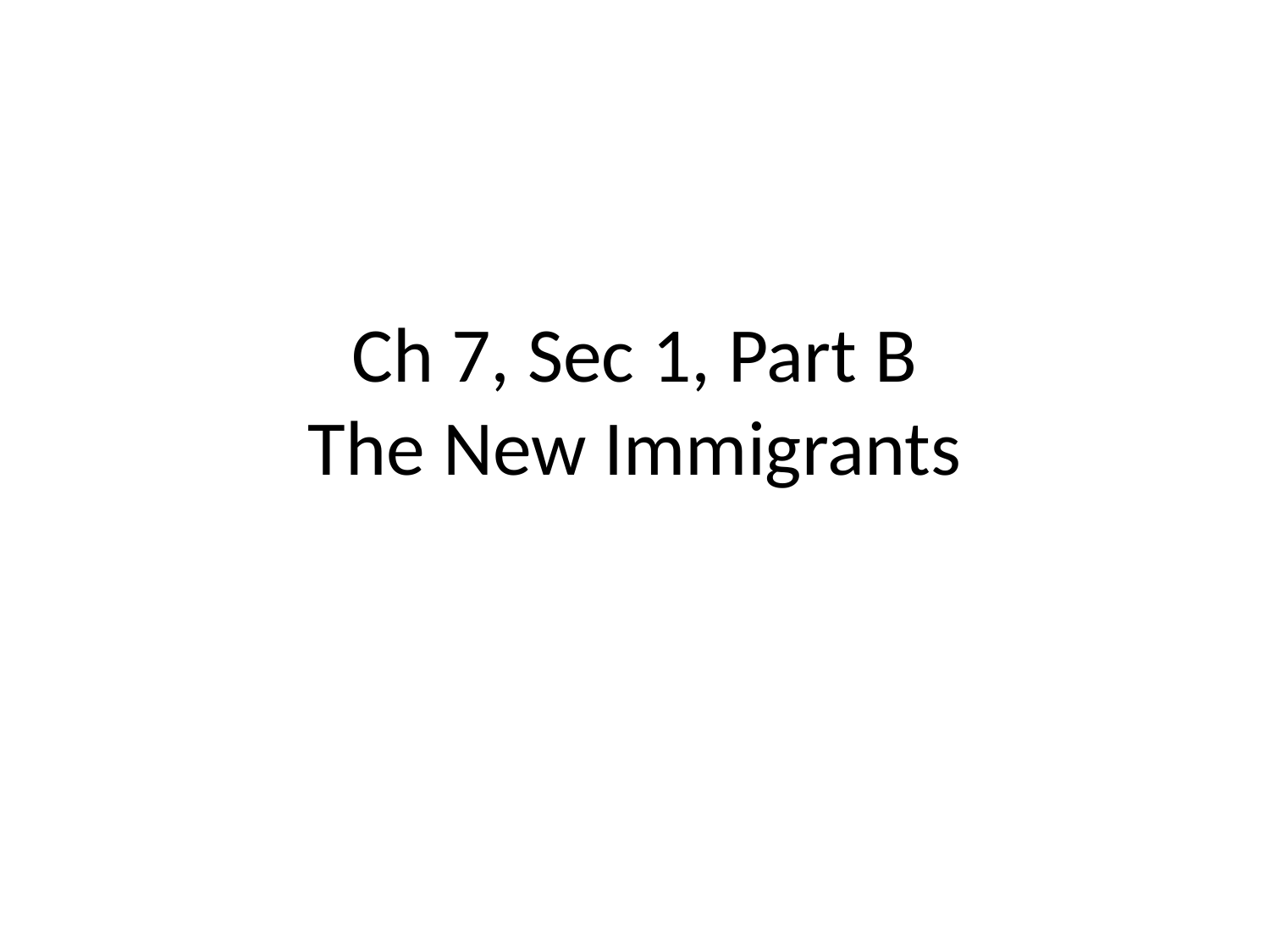

# Ch 7, Sec 1, Part B The New Immigrants